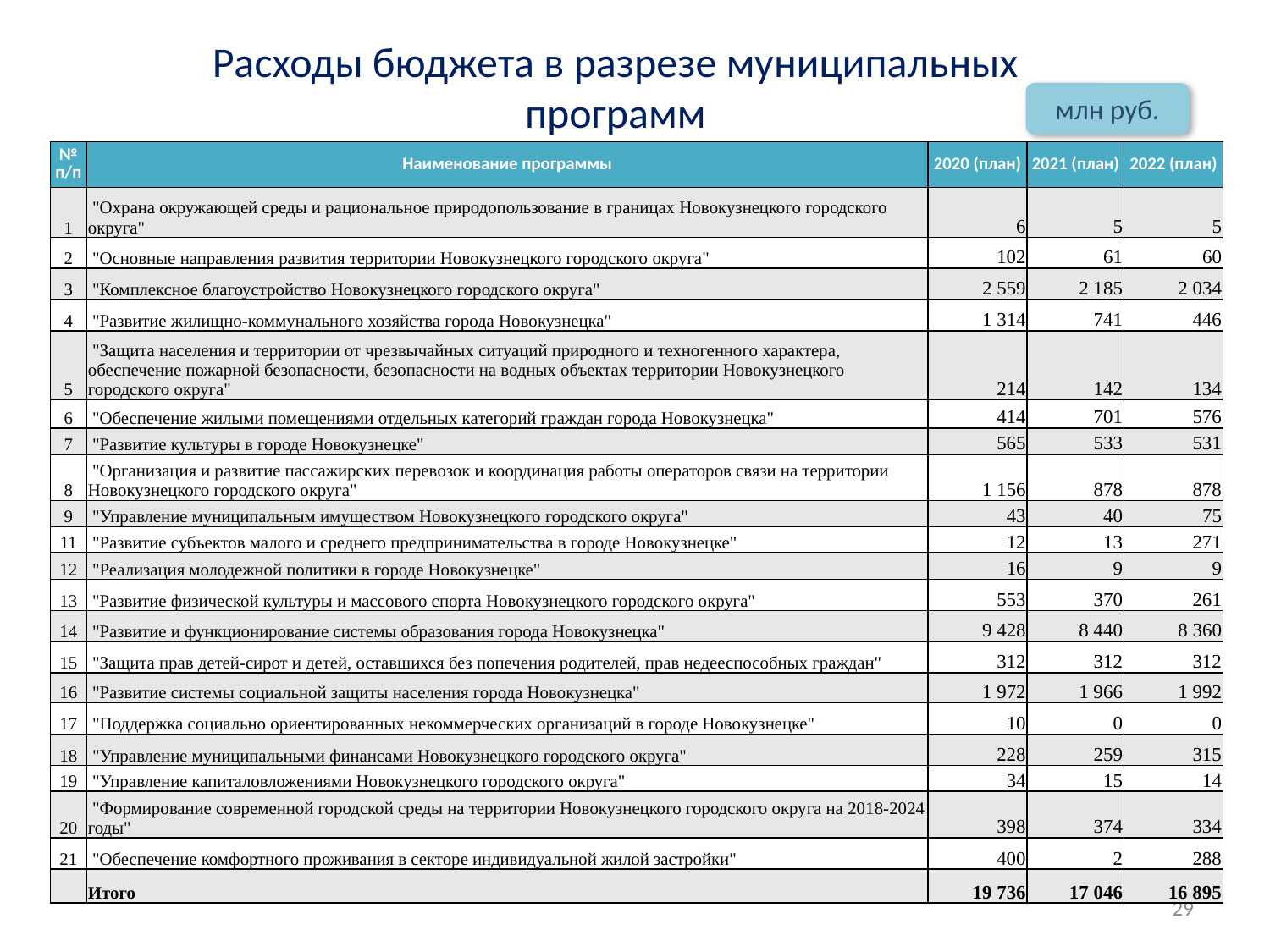

# Расходы бюджета в разрезе муниципальных программ
млн руб.
| № п/п | Наименование программы | 2020 (план) | 2021 (план) | 2022 (план) |
| --- | --- | --- | --- | --- |
| 1 | "Охрана окружающей среды и рациональное природопользование в границах Новокузнецкого городского округа" | 6 | 5 | 5 |
| 2 | "Основные направления развития территории Новокузнецкого городского округа" | 102 | 61 | 60 |
| 3 | "Комплексное благоустройство Новокузнецкого городского округа" | 2 559 | 2 185 | 2 034 |
| 4 | "Развитие жилищно-коммунального хозяйства города Новокузнецка" | 1 314 | 741 | 446 |
| 5 | "Защита населения и территории от чрезвычайных ситуаций природного и техногенного характера, обеспечение пожарной безопасности, безопасности на водных объектах территории Новокузнецкого городского округа" | 214 | 142 | 134 |
| 6 | "Обеспечение жилыми помещениями отдельных категорий граждан города Новокузнецка" | 414 | 701 | 576 |
| 7 | "Развитие культуры в городе Новокузнецке" | 565 | 533 | 531 |
| 8 | "Организация и развитие пассажирских перевозок и координация работы операторов связи на территории Новокузнецкого городского округа" | 1 156 | 878 | 878 |
| 9 | "Управление муниципальным имуществом Новокузнецкого городского округа" | 43 | 40 | 75 |
| 11 | "Развитие субъектов малого и среднего предпринимательства в городе Новокузнецке" | 12 | 13 | 271 |
| 12 | "Реализация молодежной политики в городе Новокузнецке" | 16 | 9 | 9 |
| 13 | "Развитие физической культуры и массового спорта Новокузнецкого городского округа" | 553 | 370 | 261 |
| 14 | "Развитие и функционирование системы образования города Новокузнецка" | 9 428 | 8 440 | 8 360 |
| 15 | "Защита прав детей-сирот и детей, оставшихся без попечения родителей, прав недееспособных граждан" | 312 | 312 | 312 |
| 16 | "Развитие системы социальной защиты населения города Новокузнецка" | 1 972 | 1 966 | 1 992 |
| 17 | "Поддержка социально ориентированных некоммерческих организаций в городе Новокузнецке" | 10 | 0 | 0 |
| 18 | "Управление муниципальными финансами Новокузнецкого городского округа" | 228 | 259 | 315 |
| 19 | "Управление капиталовложениями Новокузнецкого городского округа" | 34 | 15 | 14 |
| 20 | "Формирование современной городской среды на территории Новокузнецкого городского округа на 2018-2024 годы" | 398 | 374 | 334 |
| 21 | "Обеспечение комфортного проживания в секторе индивидуальной жилой застройки" | 400 | 2 | 288 |
|  | Итого | 19 736 | 17 046 | 16 895 |
29